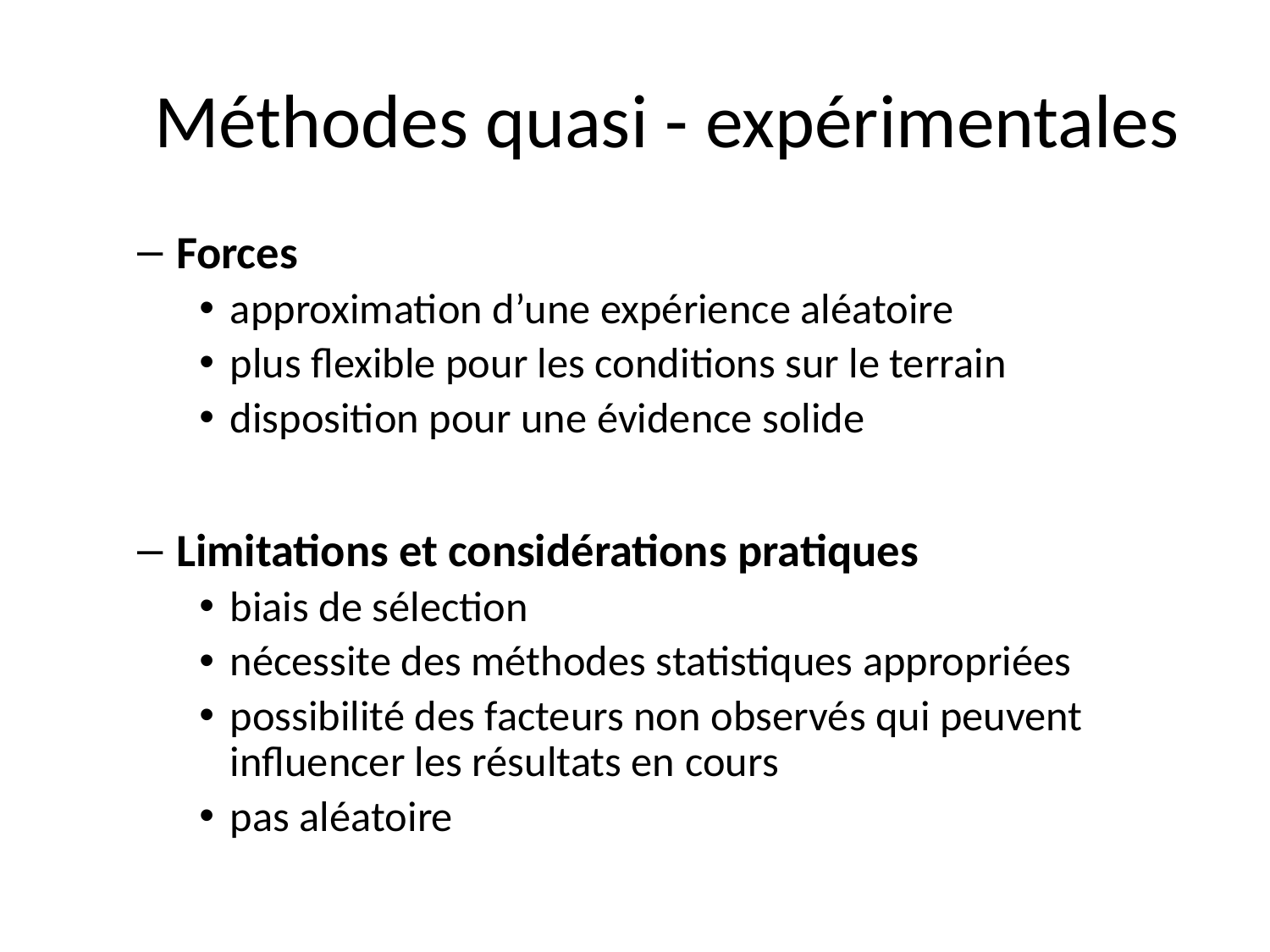

# Méthodes quasi - expérimentales
Forces
approximation d’une expérience aléatoire
plus flexible pour les conditions sur le terrain
disposition pour une évidence solide

Limitations et considérations pratiques
biais de sélection
nécessite des méthodes statistiques appropriées
possibilité des facteurs non observés qui peuvent influencer les résultats en cours
pas aléatoire